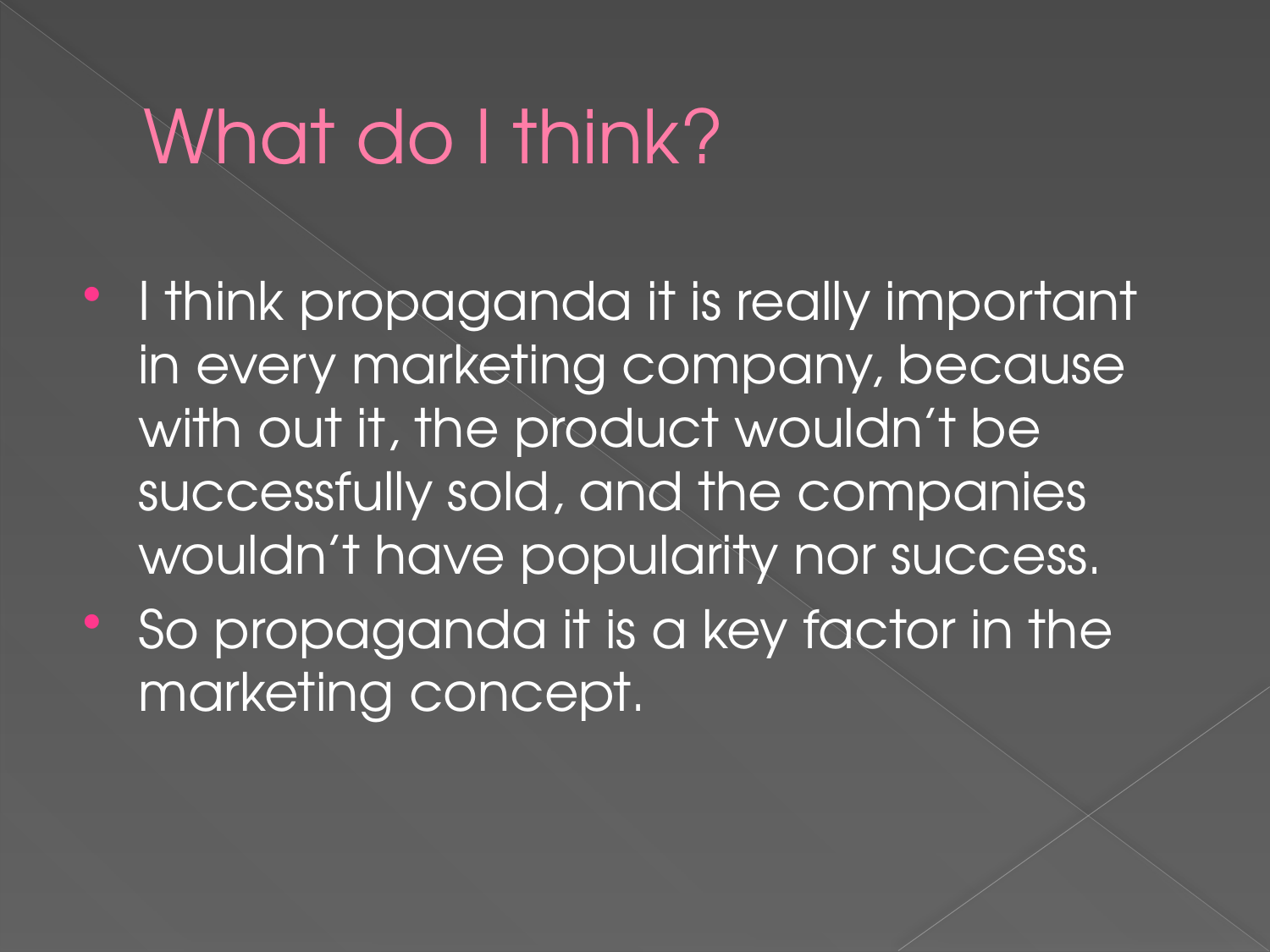

# What do I think?
I think propaganda it is really important in every marketing company, because with out it, the product wouldn’t be successfully sold, and the companies wouldn’t have popularity nor success.
So propaganda it is a key factor in the marketing concept.